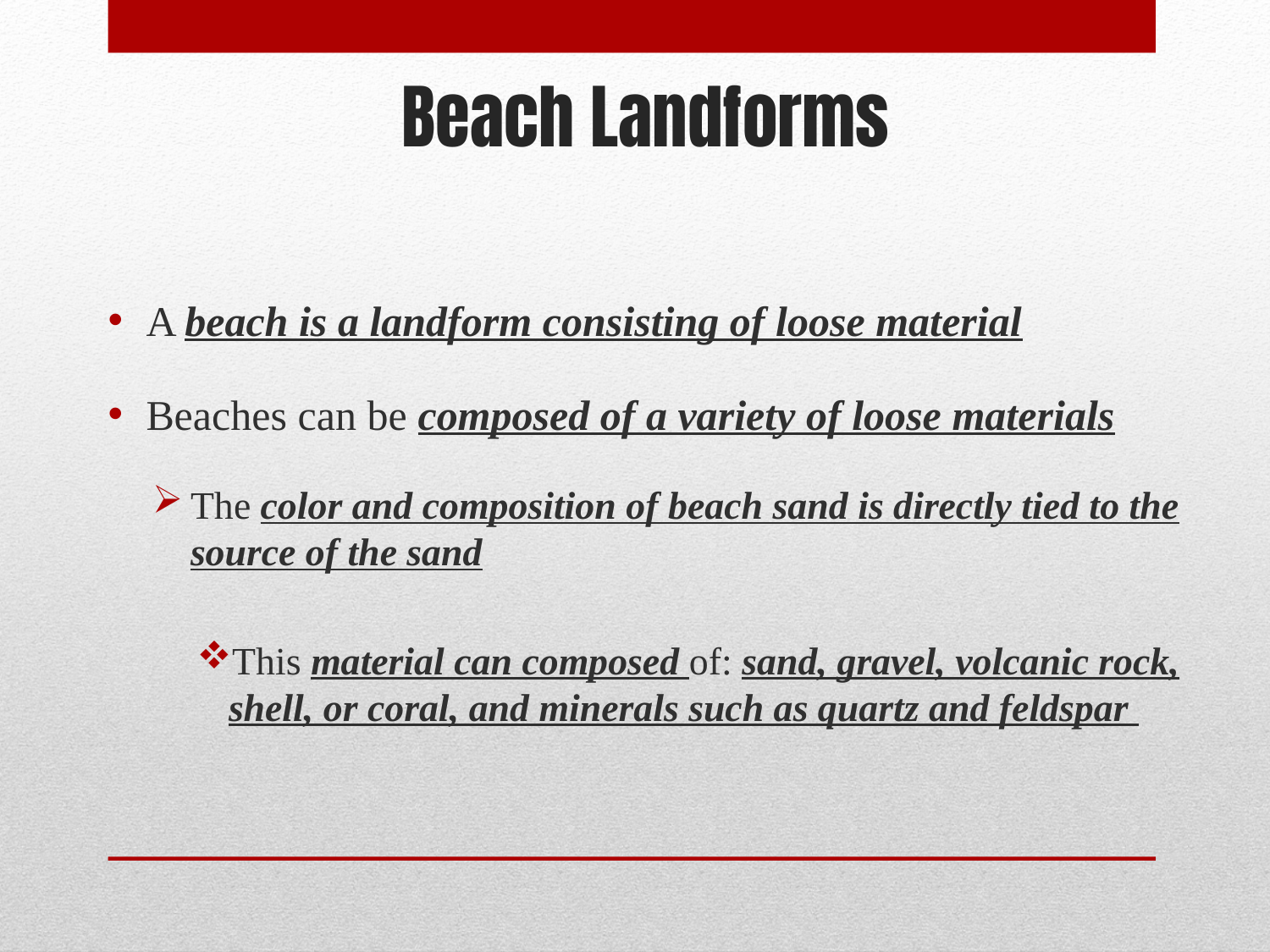

Beach Landforms
A beach is a landform consisting of loose material

Beaches can be composed of a variety of loose materials

The color and composition of beach sand is directly tied to the source of the sand

This material can composed of: sand, gravel, volcanic rock, shell, or coral, and minerals such as quartz and feldspar